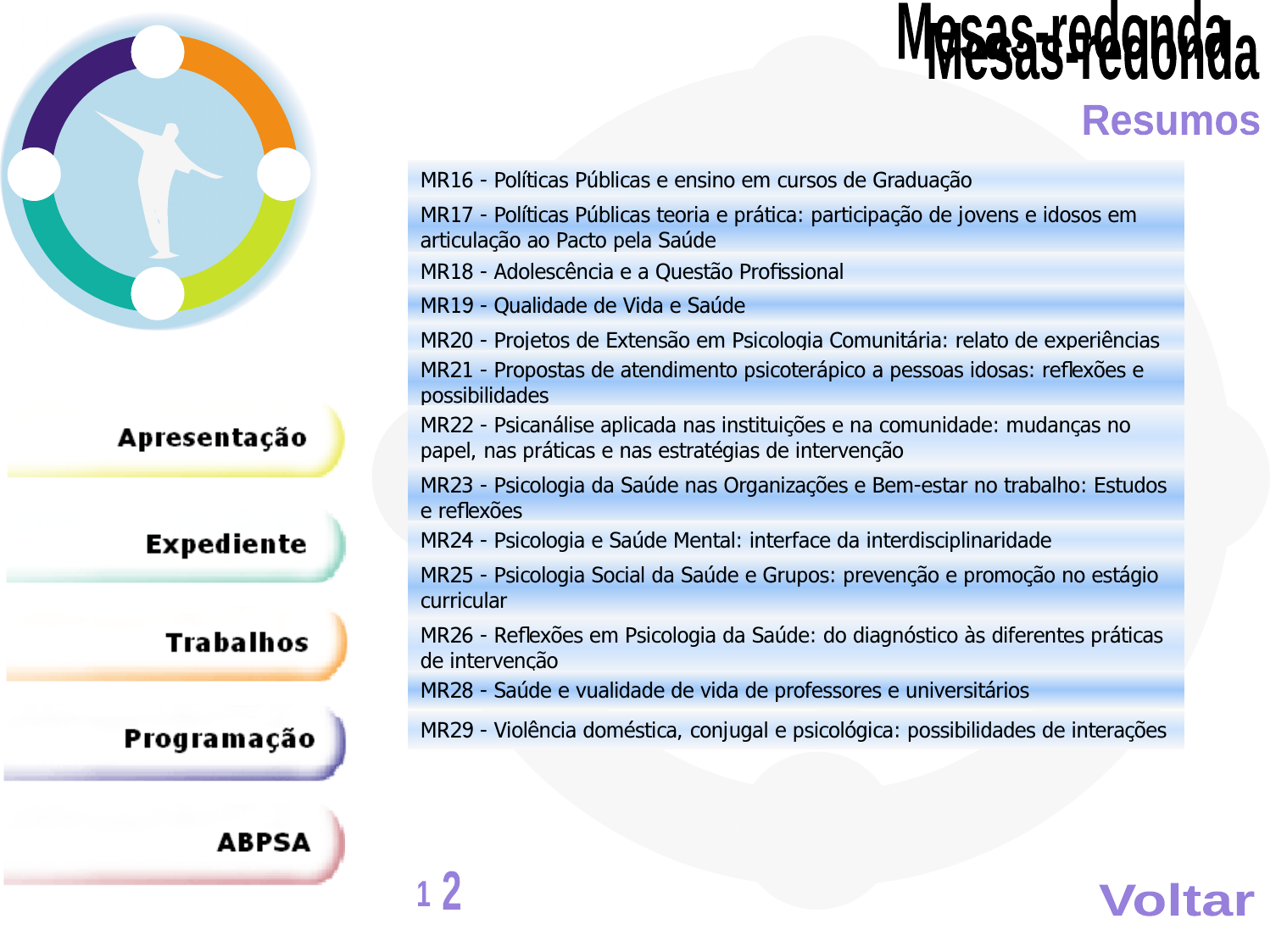

Mesas-redonda
Mesas-redonda
Resumos
MR16 - Políticas Públicas e ensino em cursos de Graduação
MR17 - Políticas Públicas teoria e prática: participação de jovens e idosos em
articulação ao Pacto pela Saúde
MR18 - Adolescência e a Questão Profissional
MR19 - Qualidade de Vida e Saúde

MR20 - Projetos de Extensão em Psicologia Comunitária: relato de experiências
MR21 - Propostas de atendimento psicoterápico a pessoas idosas: reflexões e possibilidades
MR22 - Psicanálise aplicada nas instituições e na comunidade: mudanças no papel, nas práticas e nas estratégias de intervenção
MR23 - Psicologia da Saúde nas Organizações e Bem-estar no trabalho: Estudos e reflexões
MR24 - Psicologia e Saúde Mental: interface da interdisciplinaridade
MR25 - Psicologia Social da Saúde e Grupos: prevenção e promoção no estágio curricular
MR26 - Reflexões em Psicologia da Saúde: do diagnóstico às diferentes práticas de intervenção
MR28 - Saúde e vualidade de vida de professores e universitários
MR29 - Violência doméstica, conjugal e psicológica: possibilidades de interações
2
1
Voltar